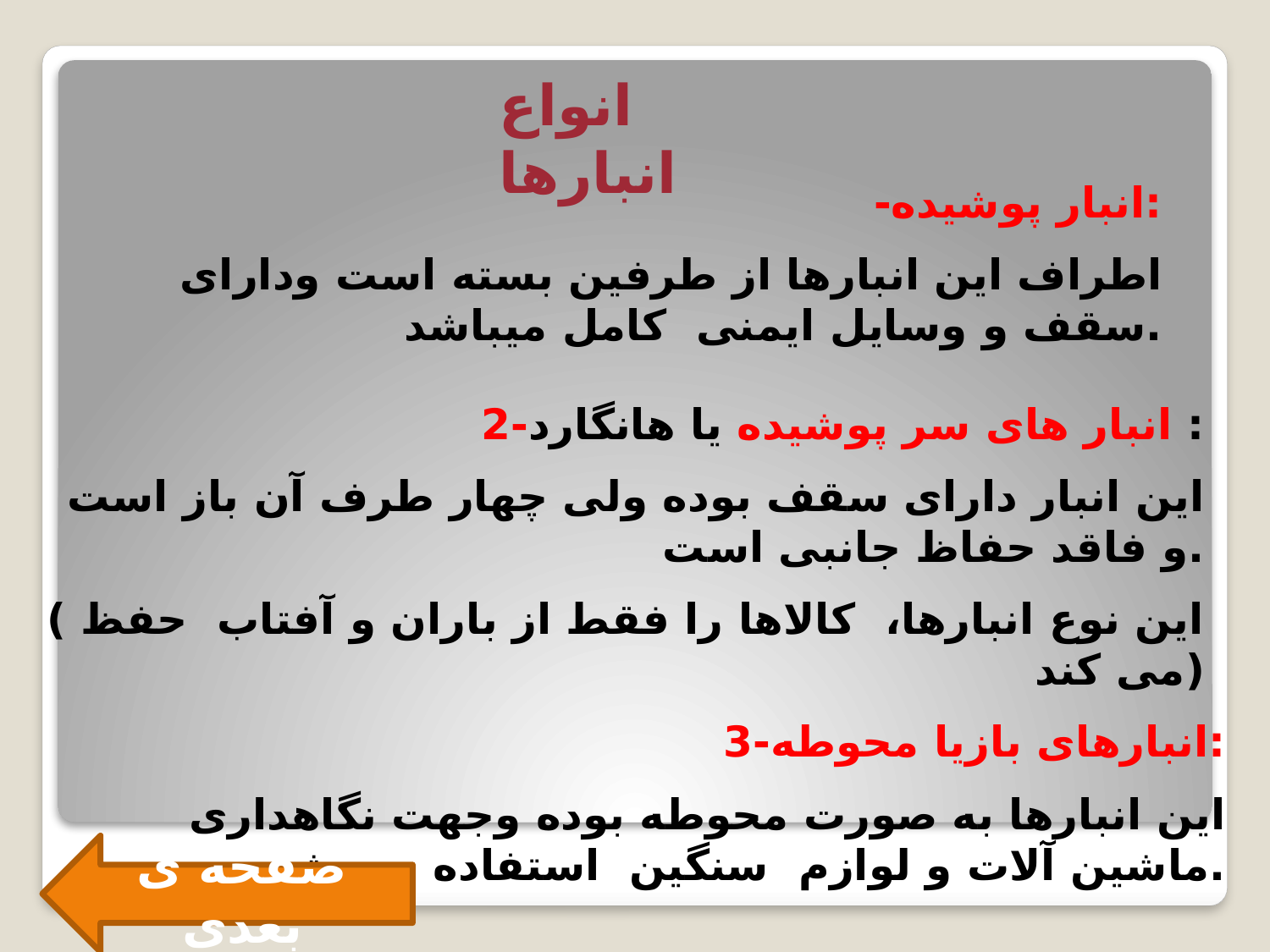

انواع انبارها
-انبار پوشیده:
اطراف این انبارها از طرفین بسته است ودارای سقف و وسایل ایمنی  كامل میباشد.
2-انبار های سر پوشیده یا هانگارد :
 این انبار دارای سقف بوده ولی چهار طرف آن باز است و فاقد حفاظ جانبی است.
(این نوع انبارها،  كالاها را فقط از باران و آفتاب  حفظ  می كند)
3-انبارهای بازیا محوطه:
         این انبارها به صورت محوطه بوده وجهت نگاهداری ماشین آلات و لوازم  سنگين  استفاده می شود.
صفحه ی بعدی